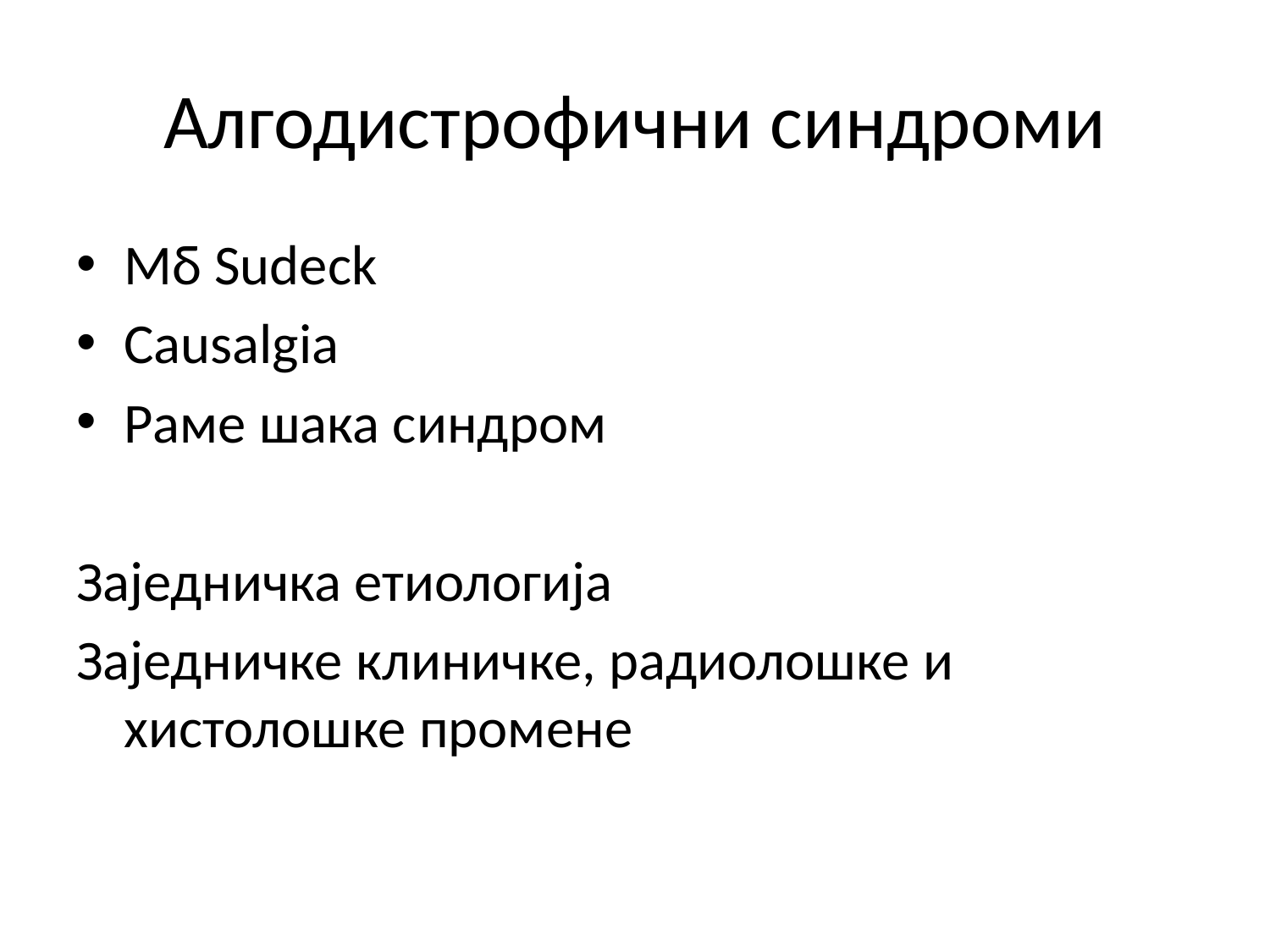

# Алгодистрофични синдроми
Мб Sudeck
Causalgia
Раме шака синдром

Заједничка етиологија
Заједничке клиничке, радиолошке и хистолошке промене